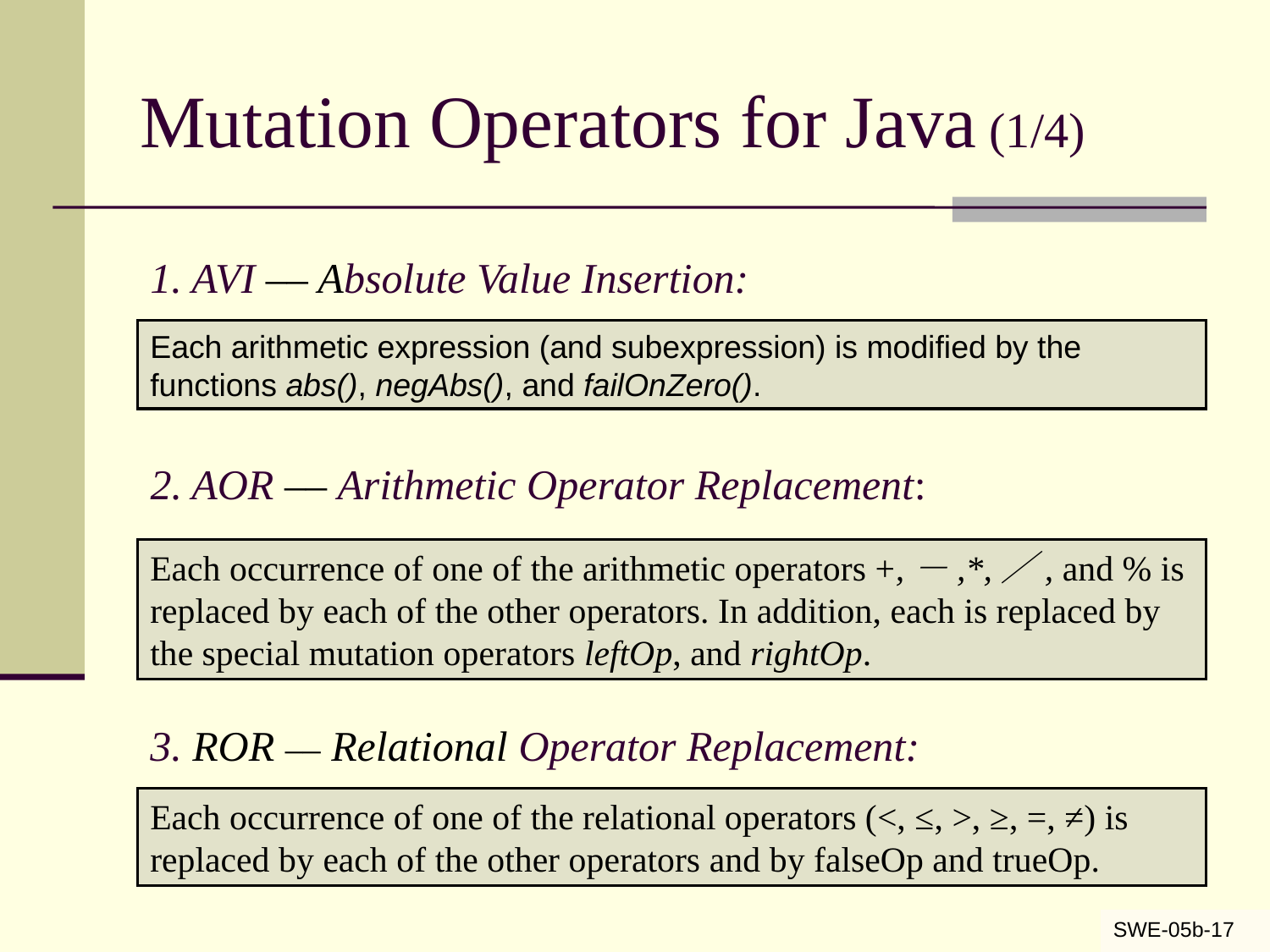

# Mutation Operators for Java (1/4)
1. AVI –– Absolute Value Insertion:
Each arithmetic expression (and subexpression) is modified by the functions abs(), negAbs(), and failOnZero().
2. AOR –– Arithmetic Operator Replacement:
Each occurrence of one of the arithmetic operators +,－,*,／, and % is replaced by each of the other operators. In addition, each is replaced by the special mutation operators leftOp, and rightOp.
3. ROR –– Relational Operator Replacement:
Each occurrence of one of the relational operators (<, ≤, >, ≥, =, ≠) is replaced by each of the other operators and by falseOp and trueOp.